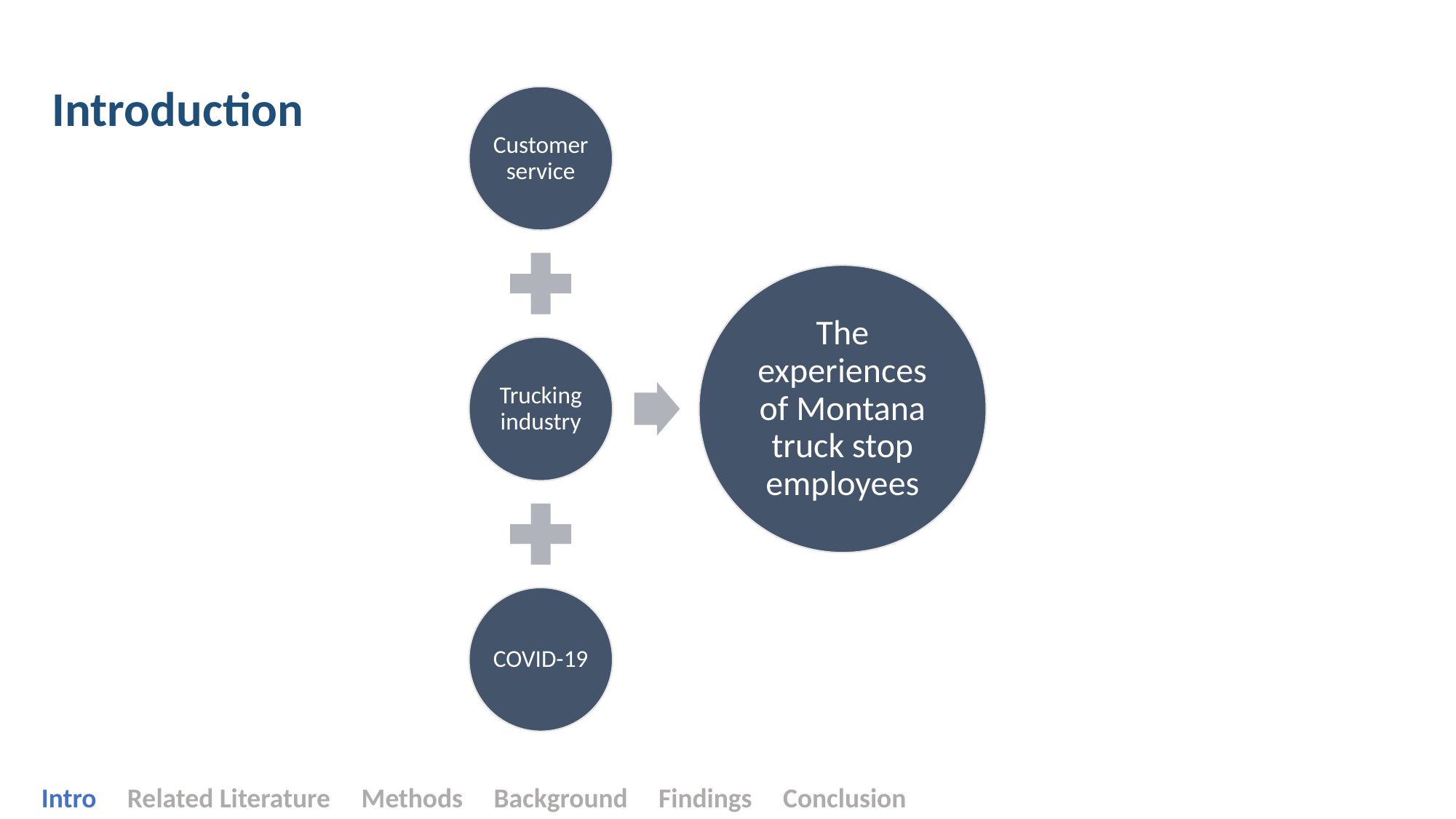

Introduction
Customer service

Trucking industry

COVID-19

The experiences of Montana truck stop employees
     Intro     Related Literature     Methods     Background     Findings     Conclusion